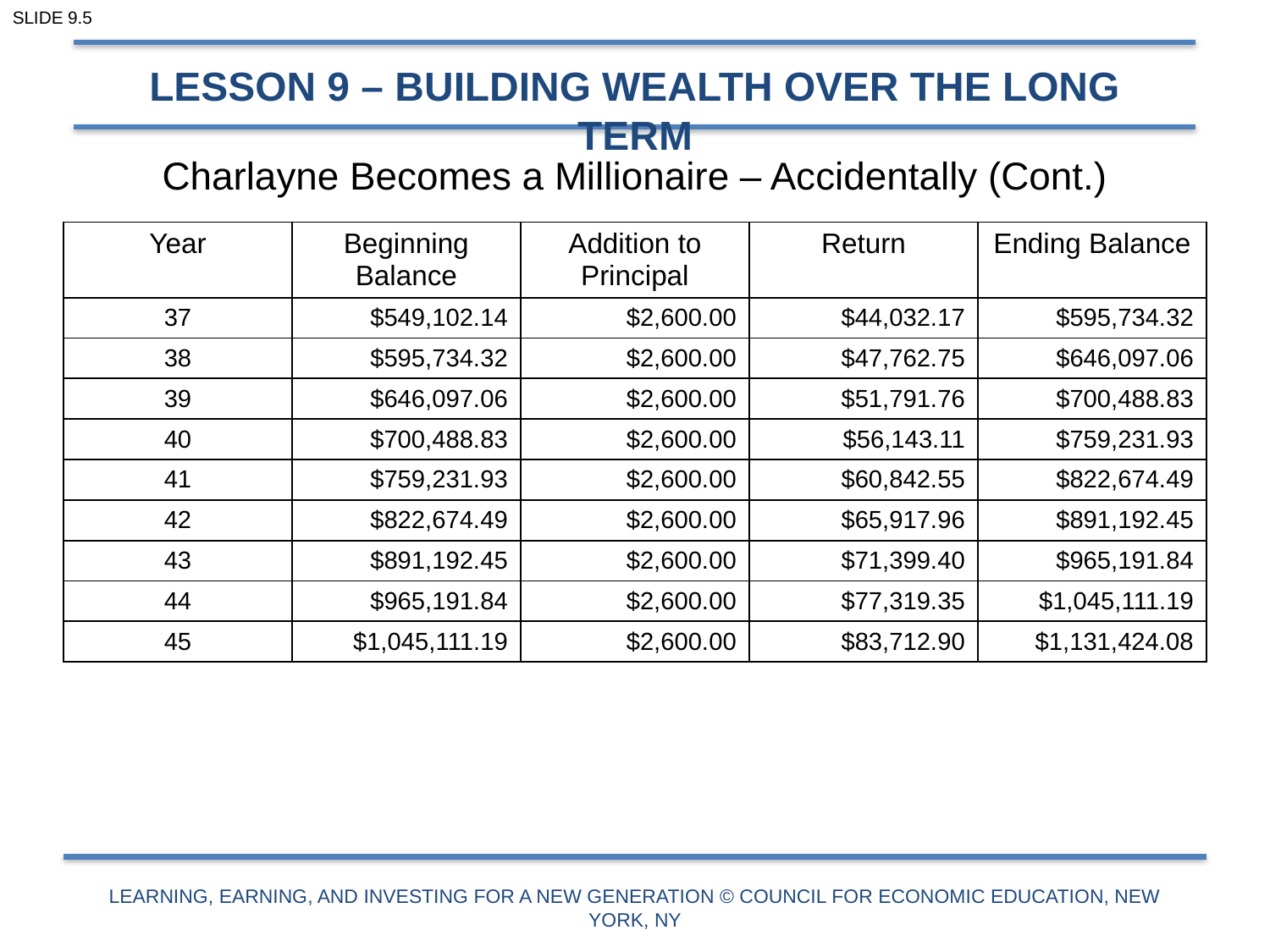

Slide 9.5
Lesson 9 – Building Wealth over the Long Term
# Charlayne Becomes a Millionaire – Accidentally (Cont.)
| Year | Beginning Balance | Addition to Principal | Return | Ending Balance |
| --- | --- | --- | --- | --- |
| 37 | $549,102.14 | $2,600.00 | $44,032.17 | $595,734.32 |
| 38 | $595,734.32 | $2,600.00 | $47,762.75 | $646,097.06 |
| 39 | $646,097.06 | $2,600.00 | $51,791.76 | $700,488.83 |
| 40 | $700,488.83 | $2,600.00 | $56,143.11 | $759,231.93 |
| 41 | $759,231.93 | $2,600.00 | $60,842.55 | $822,674.49 |
| 42 | $822,674.49 | $2,600.00 | $65,917.96 | $891,192.45 |
| 43 | $891,192.45 | $2,600.00 | $71,399.40 | $965,191.84 |
| 44 | $965,191.84 | $2,600.00 | $77,319.35 | $1,045,111.19 |
| 45 | $1,045,111.19 | $2,600.00 | $83,712.90 | $1,131,424.08 |